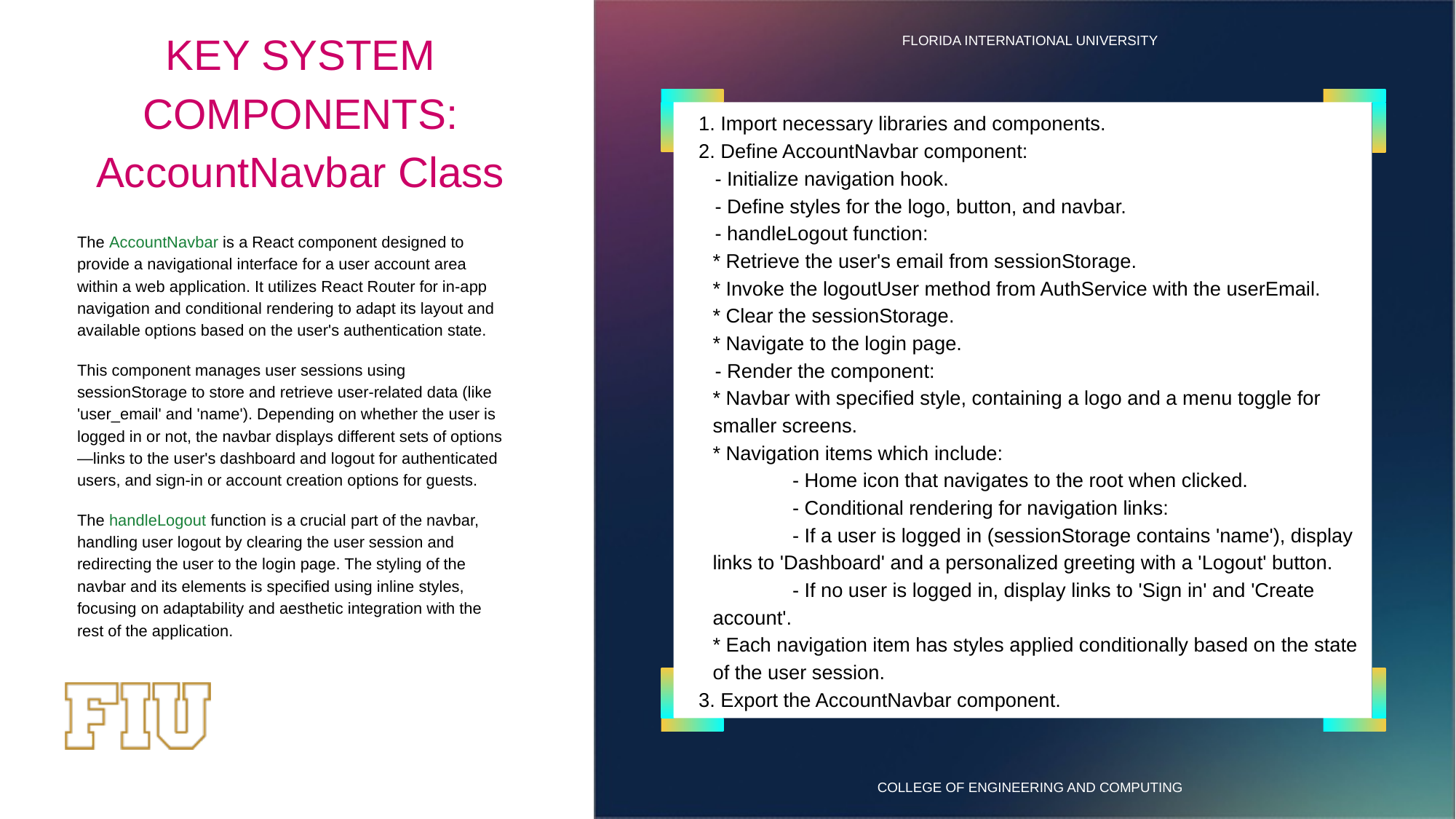

# KEY SYSTEM COMPONENTS:
AccountNavbar Class
1. Import necessary libraries and components.
2. Define AccountNavbar component:
   - Initialize navigation hook.
   - Define styles for the logo, button, and navbar.
   - handleLogout function:
 	* Retrieve the user's email from sessionStorage.
 	* Invoke the logoutUser method from AuthService with the userEmail.
 	* Clear the sessionStorage.
 	* Navigate to the login page.
   - Render the component:
 	* Navbar with specified style, containing a logo and a menu toggle for smaller screens.
 	* Navigation items which include:
   	- Home icon that navigates to the root when clicked.
   	- Conditional rendering for navigation links:
     	- If a user is logged in (sessionStorage contains 'name'), display links to 'Dashboard' and a personalized greeting with a 'Logout' button.
     	- If no user is logged in, display links to 'Sign in' and 'Create account'.
 	* Each navigation item has styles applied conditionally based on the state of the user session.
3. Export the AccountNavbar component.
The AccountNavbar is a React component designed to provide a navigational interface for a user account area within a web application. It utilizes React Router for in-app navigation and conditional rendering to adapt its layout and available options based on the user's authentication state.
This component manages user sessions using sessionStorage to store and retrieve user-related data (like 'user_email' and 'name'). Depending on whether the user is logged in or not, the navbar displays different sets of options—links to the user's dashboard and logout for authenticated users, and sign-in or account creation options for guests.
The handleLogout function is a crucial part of the navbar, handling user logout by clearing the user session and redirecting the user to the login page. The styling of the navbar and its elements is specified using inline styles, focusing on adaptability and aesthetic integration with the rest of the application.